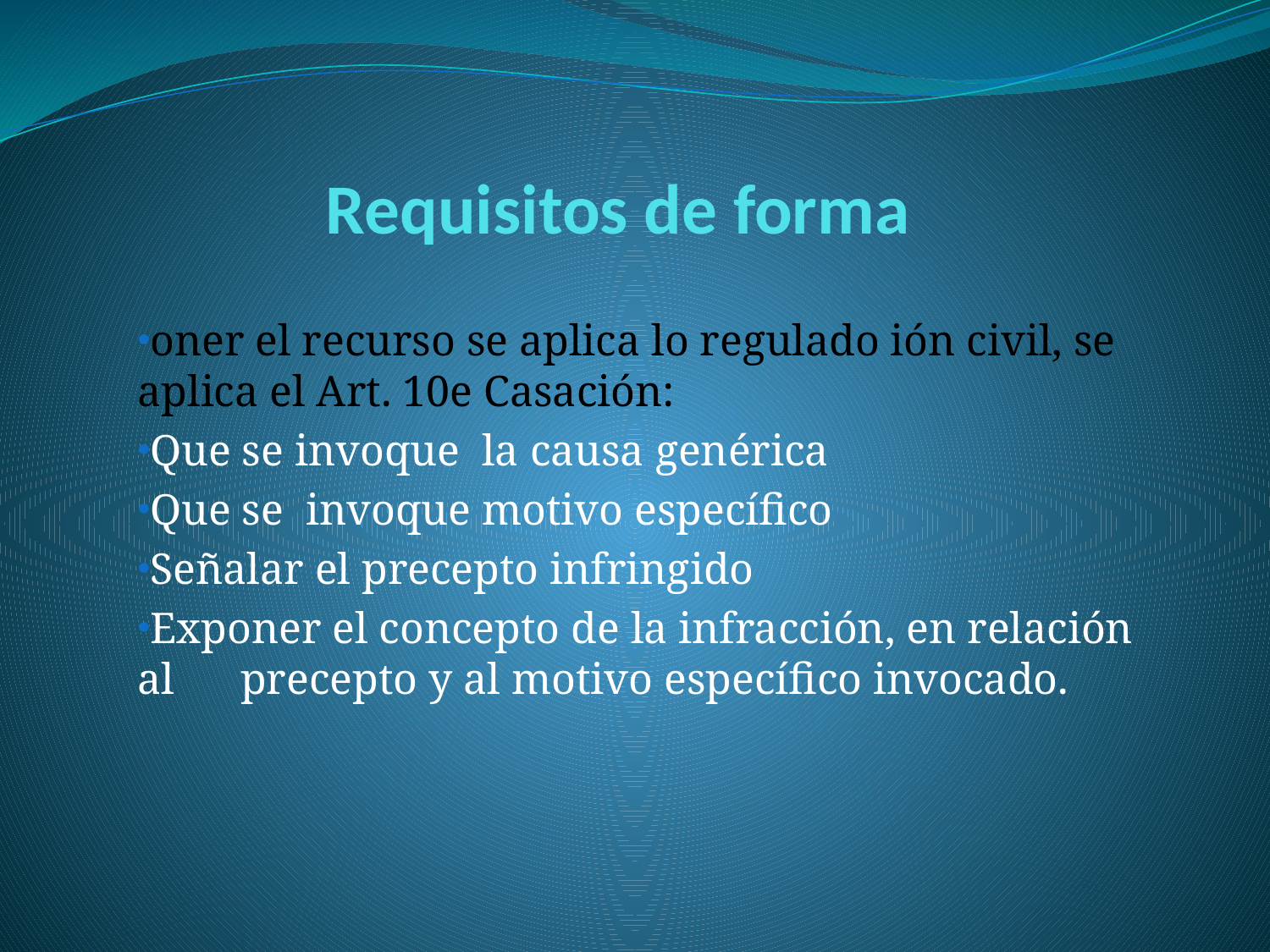

# Requisitos de forma
oner el recurso se aplica lo regulado ión civil, se aplica el Art. 10e Casación:
Que se invoque  la causa genérica
Que se  invoque motivo específico
Señalar el precepto infringido
Exponer el concepto de la infracción, en relación al      precepto y al motivo específico invocado.